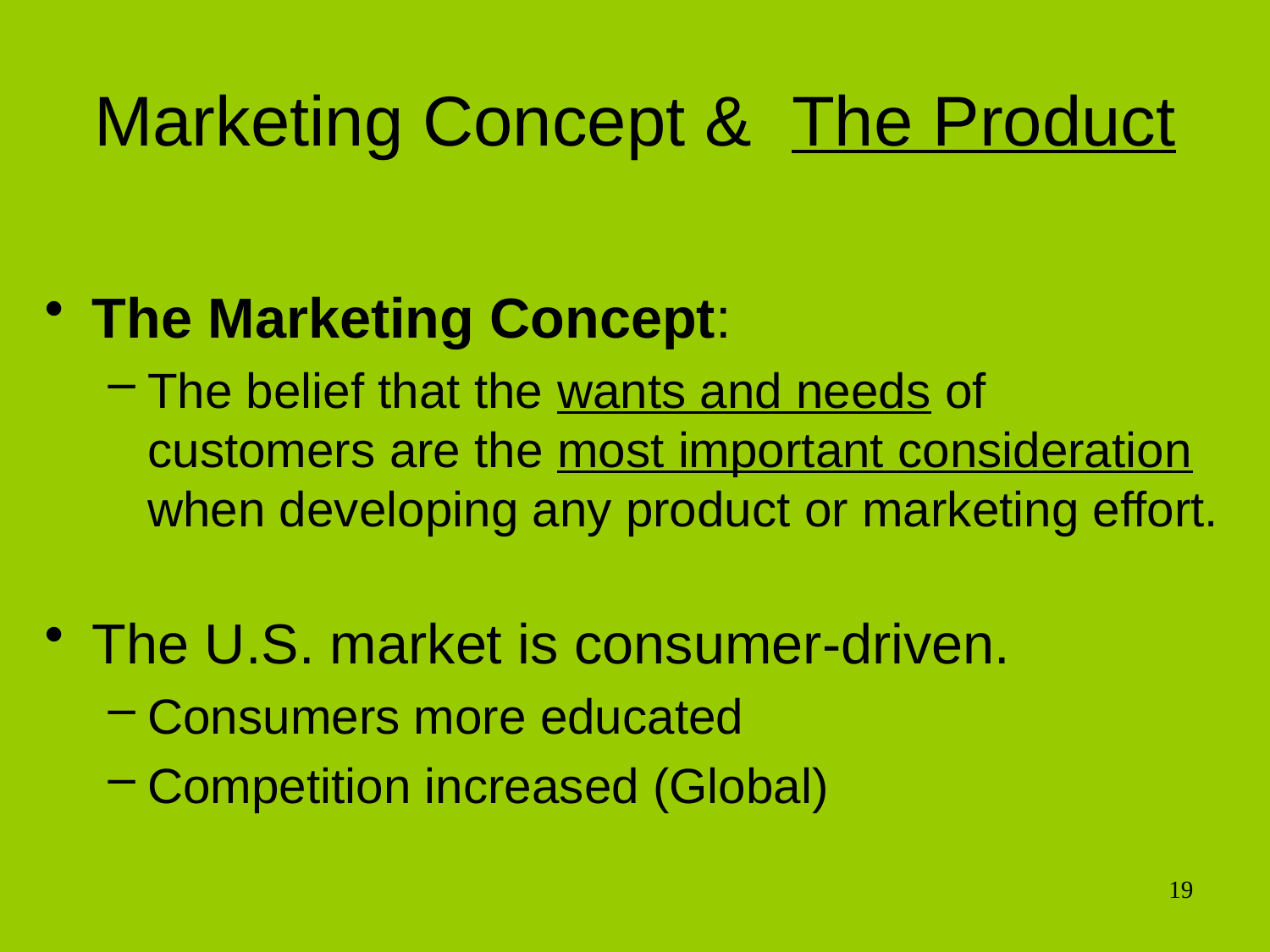

# Marketing Concept &  The Product
The Marketing Concept:
The belief that the wants and needs of customers are the most important consideration when developing any product or marketing effort.
The U.S. market is consumer-driven.
Consumers more educated
Competition increased (Global)
19